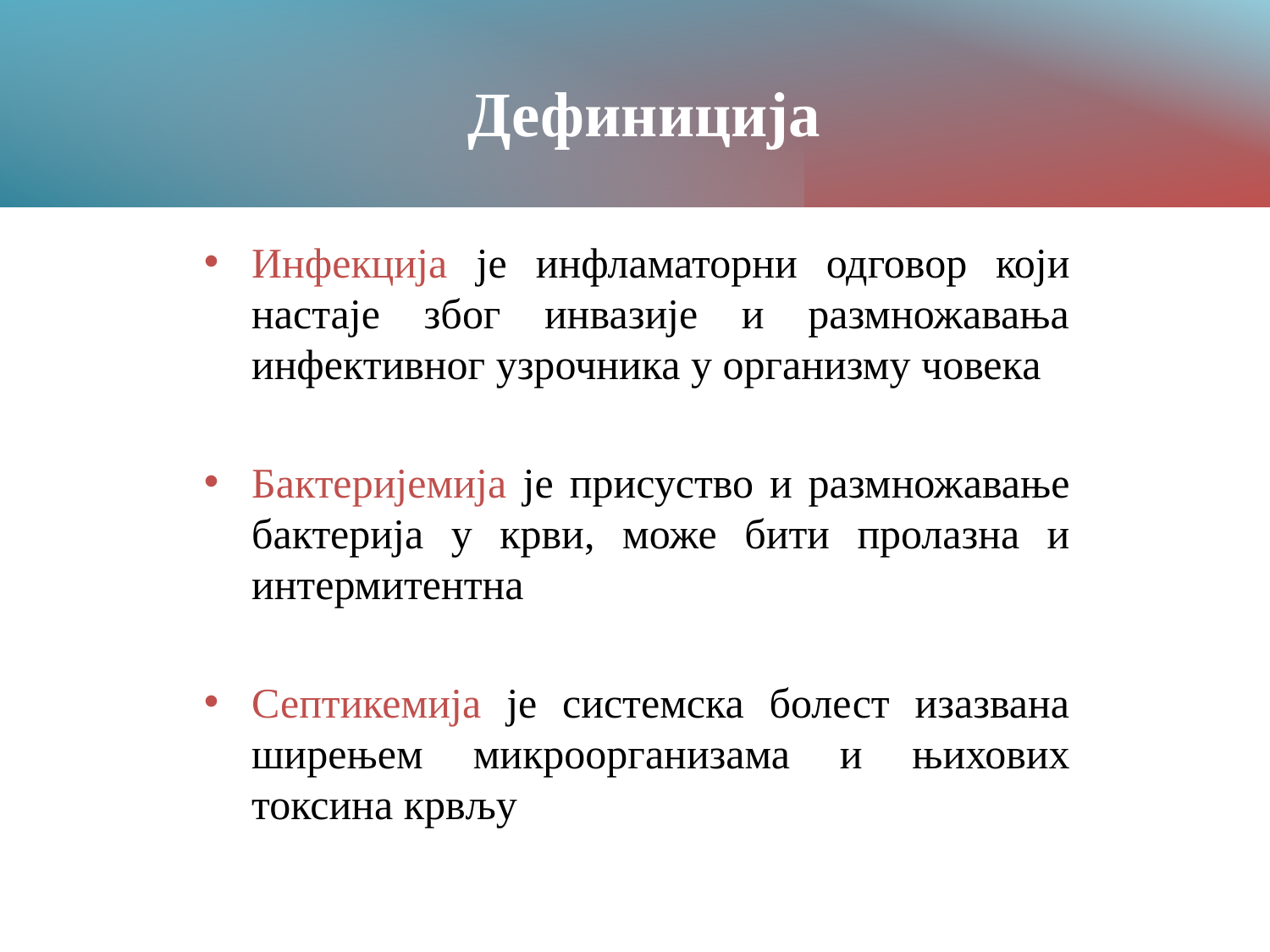

# Дефиниција
Инфекција је инфламаторни одговор који настаје због инвазије и размножавања инфективног узрочника у организму човека

Бактеријемија је присуство и размножавање бактерија у крви, може бити пролазна и интермитентна

Септикемија је системска болест изазвана ширењем микроорганизама и њихових токсина крвљу